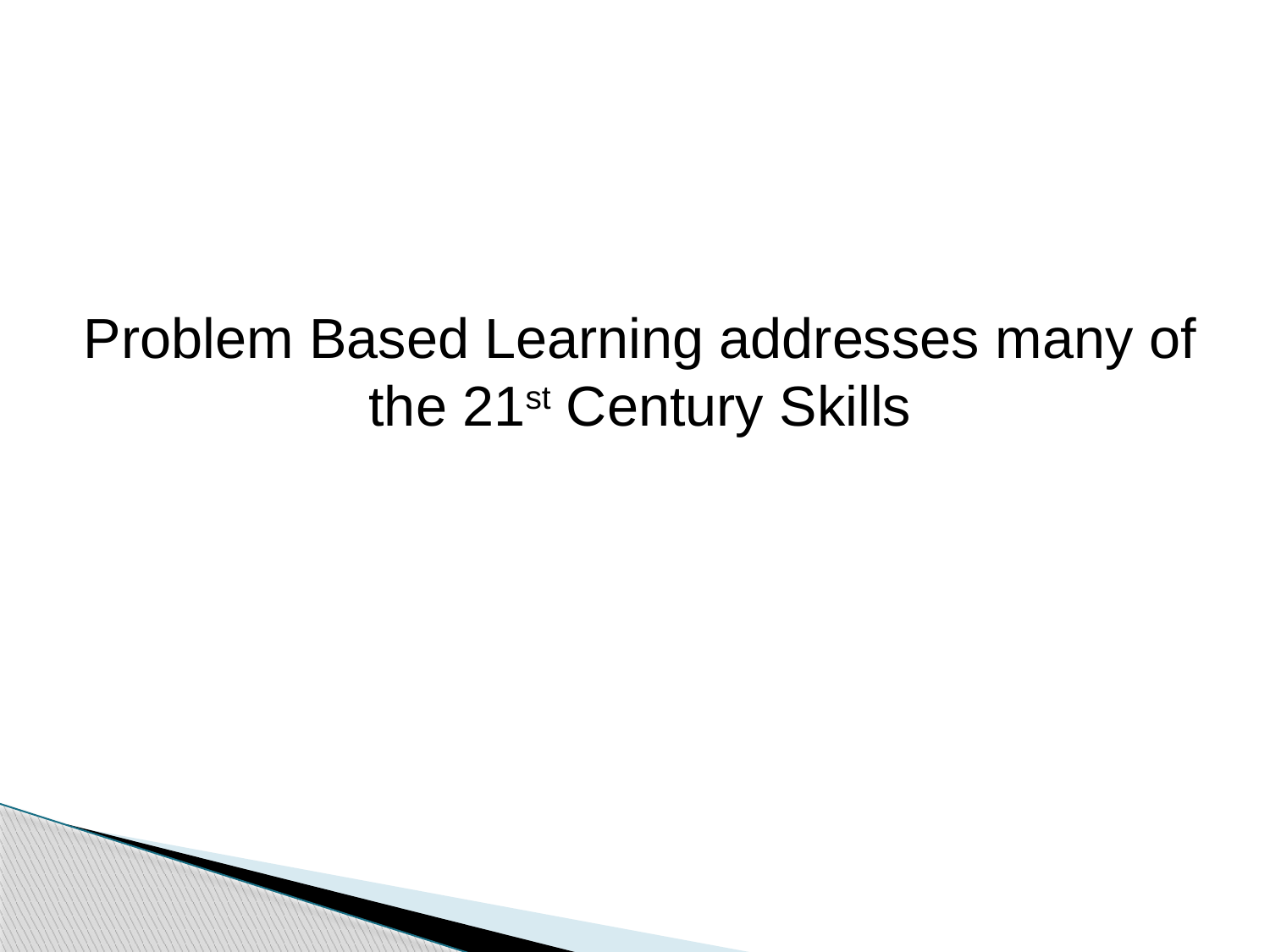

Problem Based Learning addresses many of the 21st Century Skills